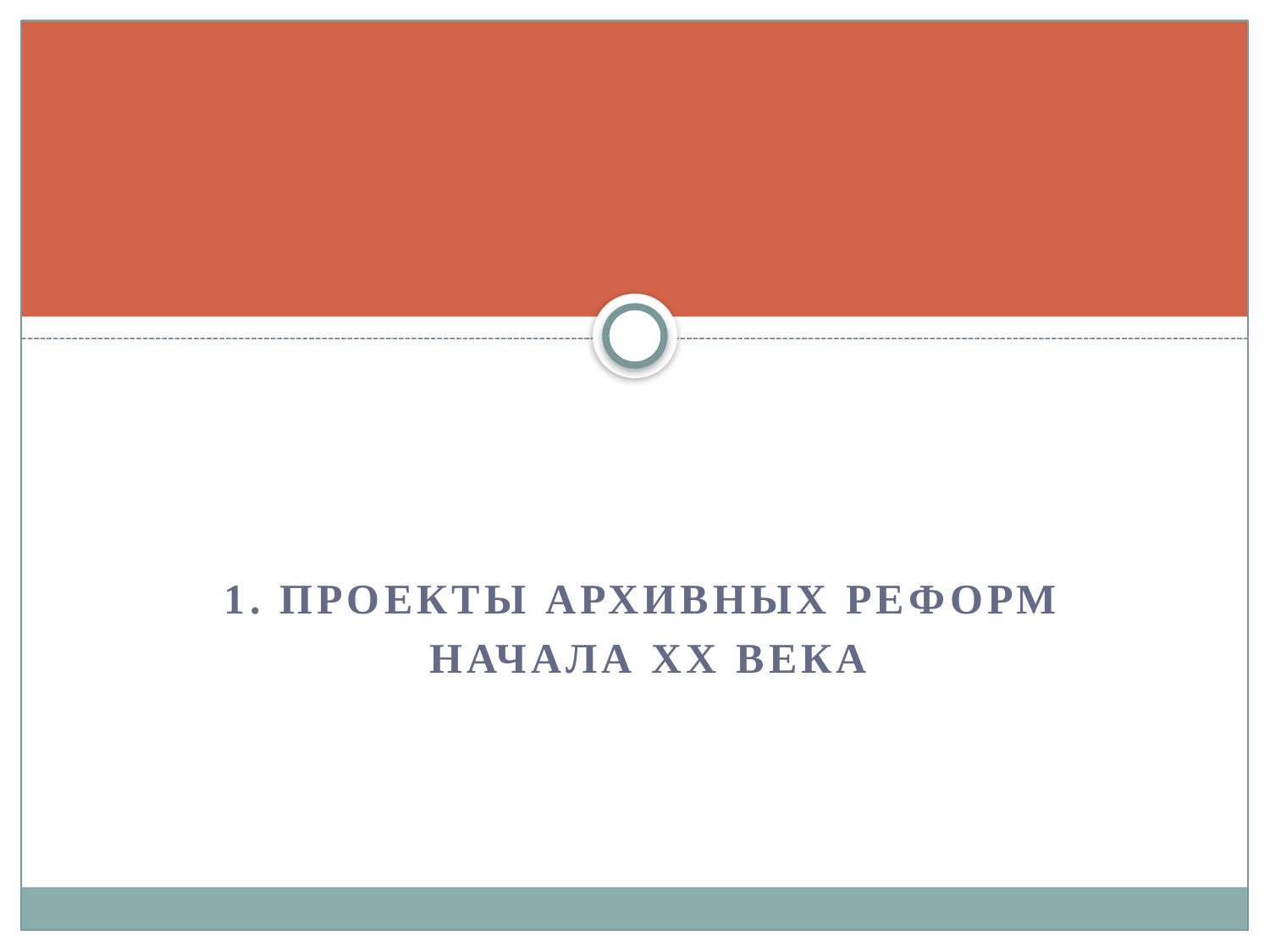

1. Проекты архивных реформ
начала XX века